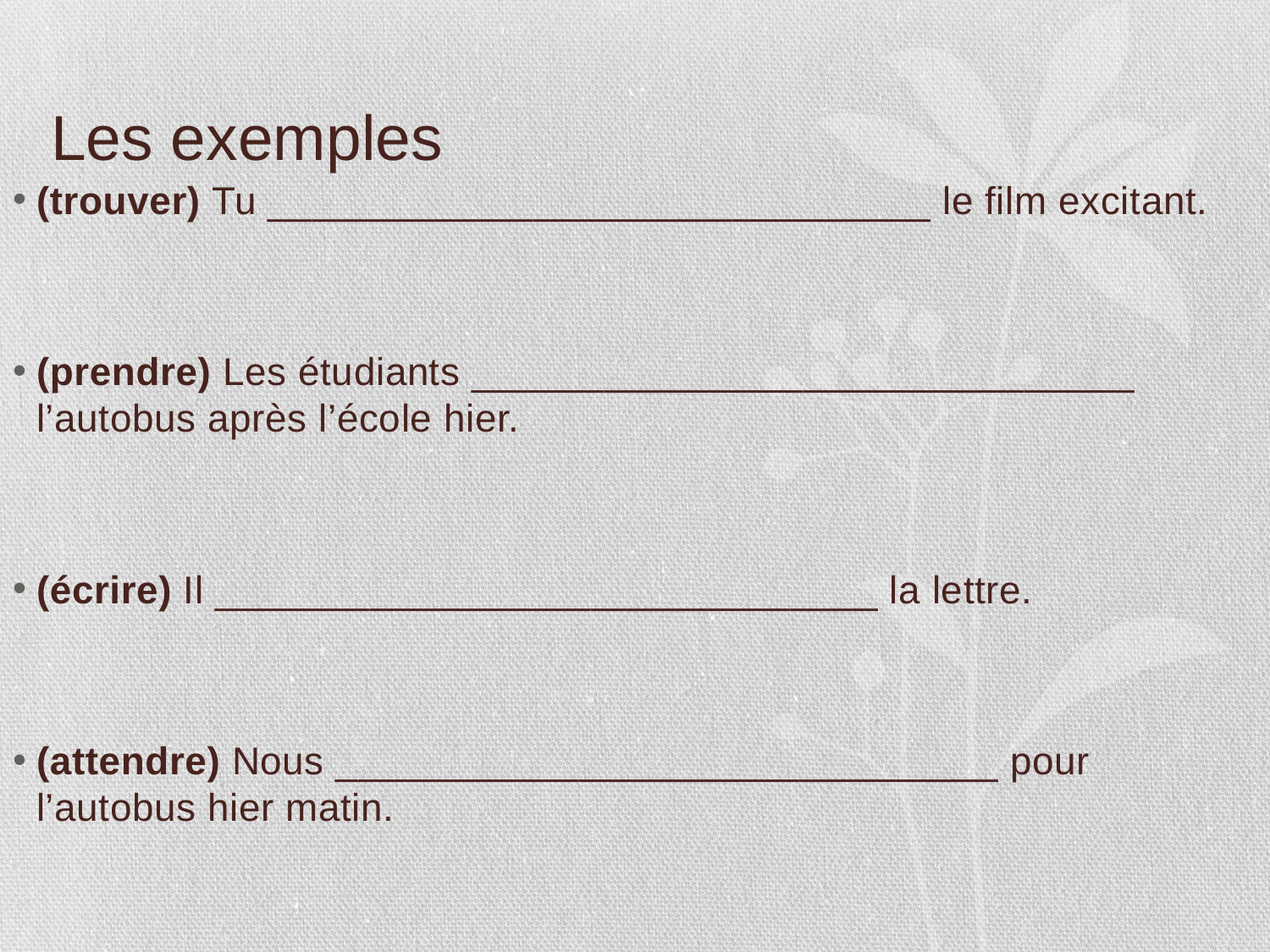

# Les exemples
(trouver) Tu ______________________________ le film excitant.

(prendre) Les étudiants ______________________________ l’autobus après l’école hier.

(écrire) Il ______________________________ la lettre.

(attendre) Nous ______________________________ pour l’autobus hier matin.